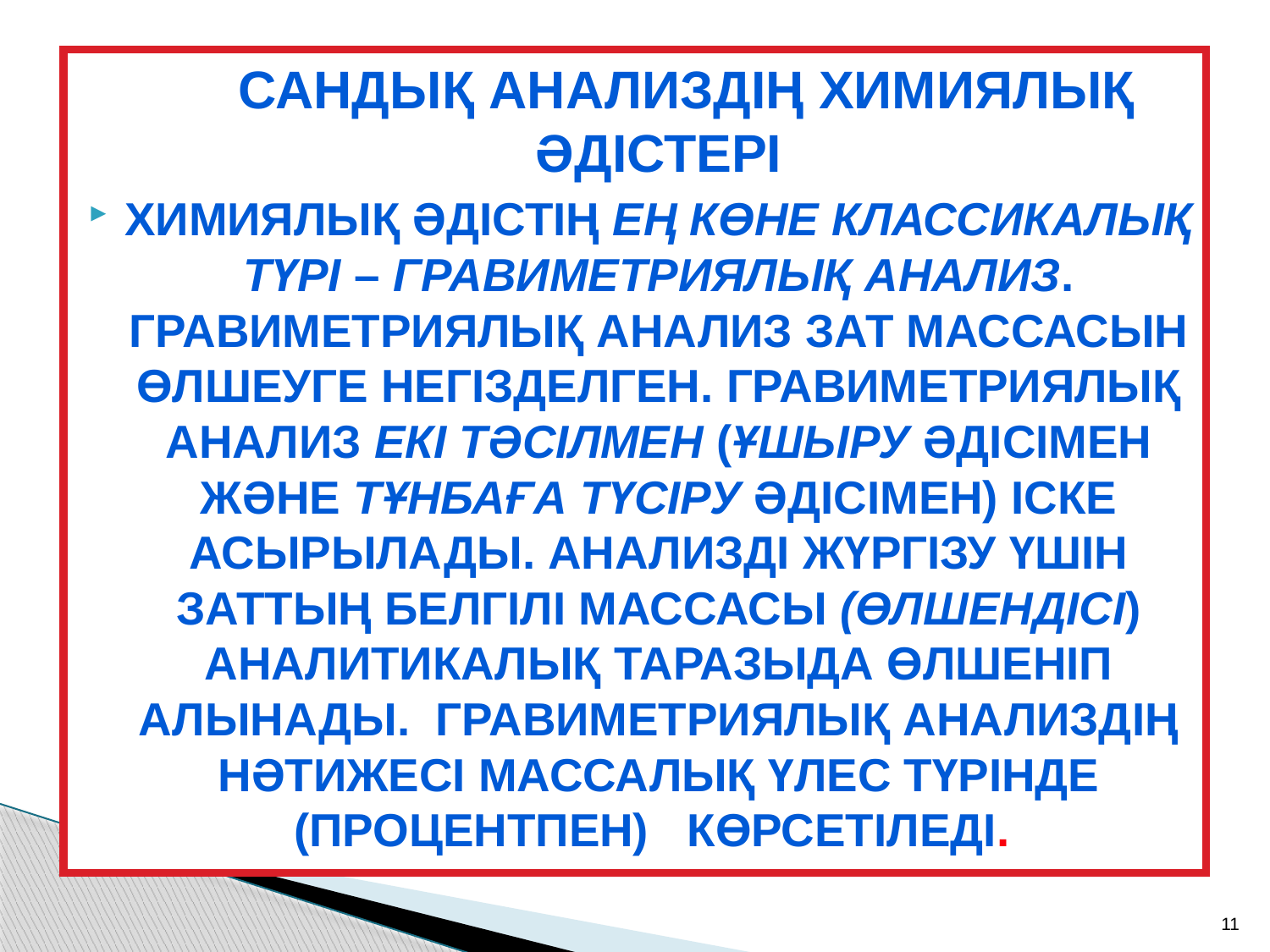

Сандық анализдің химиялық әдістері
Химиялық әдістің ең көне классикалық түрі – гравиметриялық анализ. Гравиметриялық анализ зат массасын өлшеуге негізделген. Гравиметриялық анализ екі тәсілмен (ұшыру әдісімен және тұнбаға түсіру әдісімен) іске асырылады. Анализді жүргізу үшін заттың белгілі массасы (өлшендісі) аналитикалық таразыда өлшеніп алынады.  Гравиметриялық анализдің нәтижесі массалық үлес түрінде (процентпен)   көрсетіледі.

11